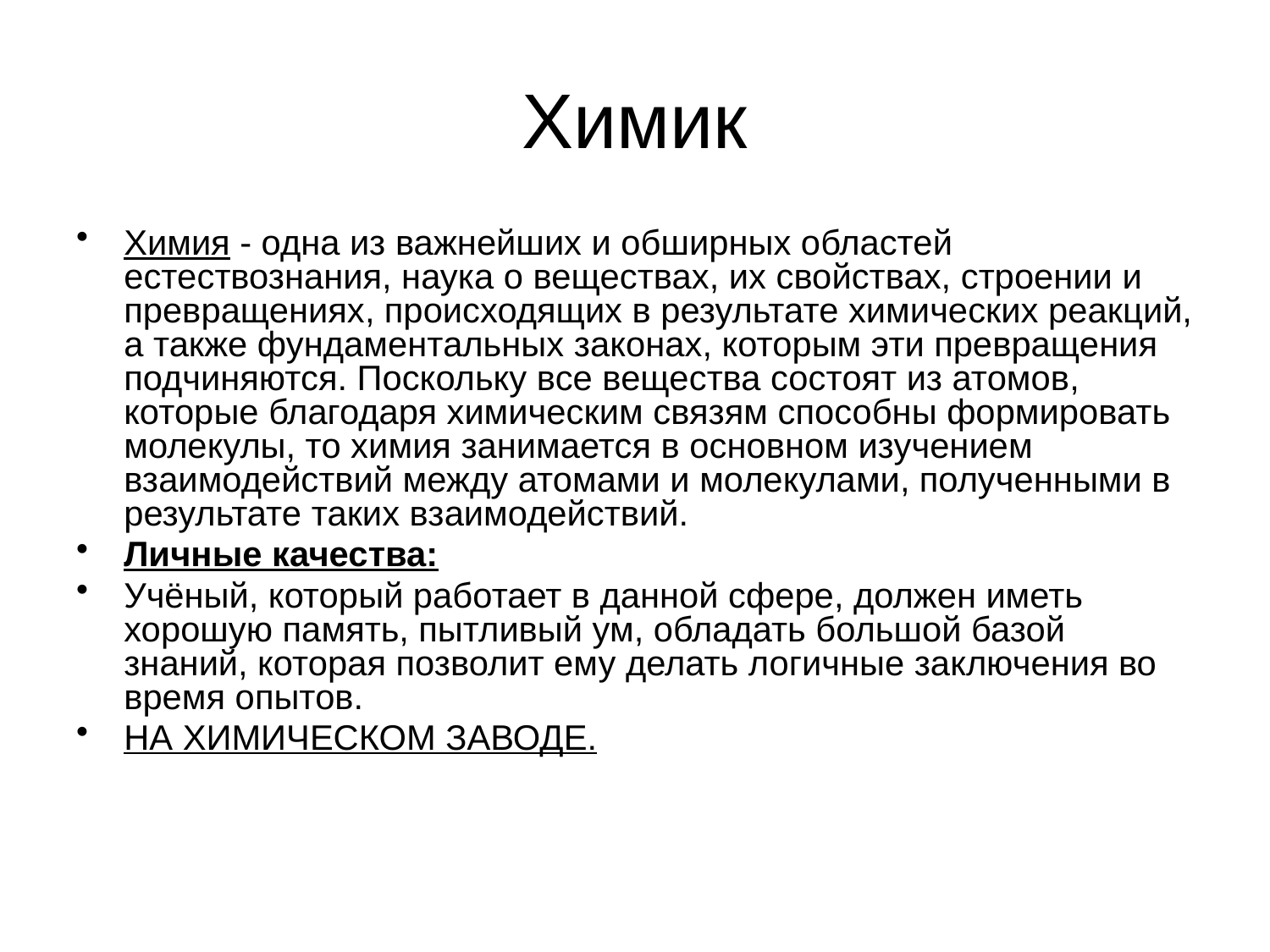

# Химик
Химия - одна из важнейших и обширных областей естествознания, наука о веществах, их свойствах, строении и превращениях, происходящих в результате химических реакций, а также фундаментальных законах, которым эти превращения подчиняются. Поскольку все вещества состоят из атомов, которые благодаря химическим связям способны формировать молекулы, то химия занимается в основном изучением взаимодействий между атомами и молекулами, полученными в результате таких взаимодействий.
Личные качества:
Учёный, который работает в данной сфере, должен иметь хорошую память, пытливый ум, обладать большой базой знаний, которая позволит ему делать логичные заключения во время опытов.
НА ХИМИЧЕСКОМ ЗАВОДЕ.